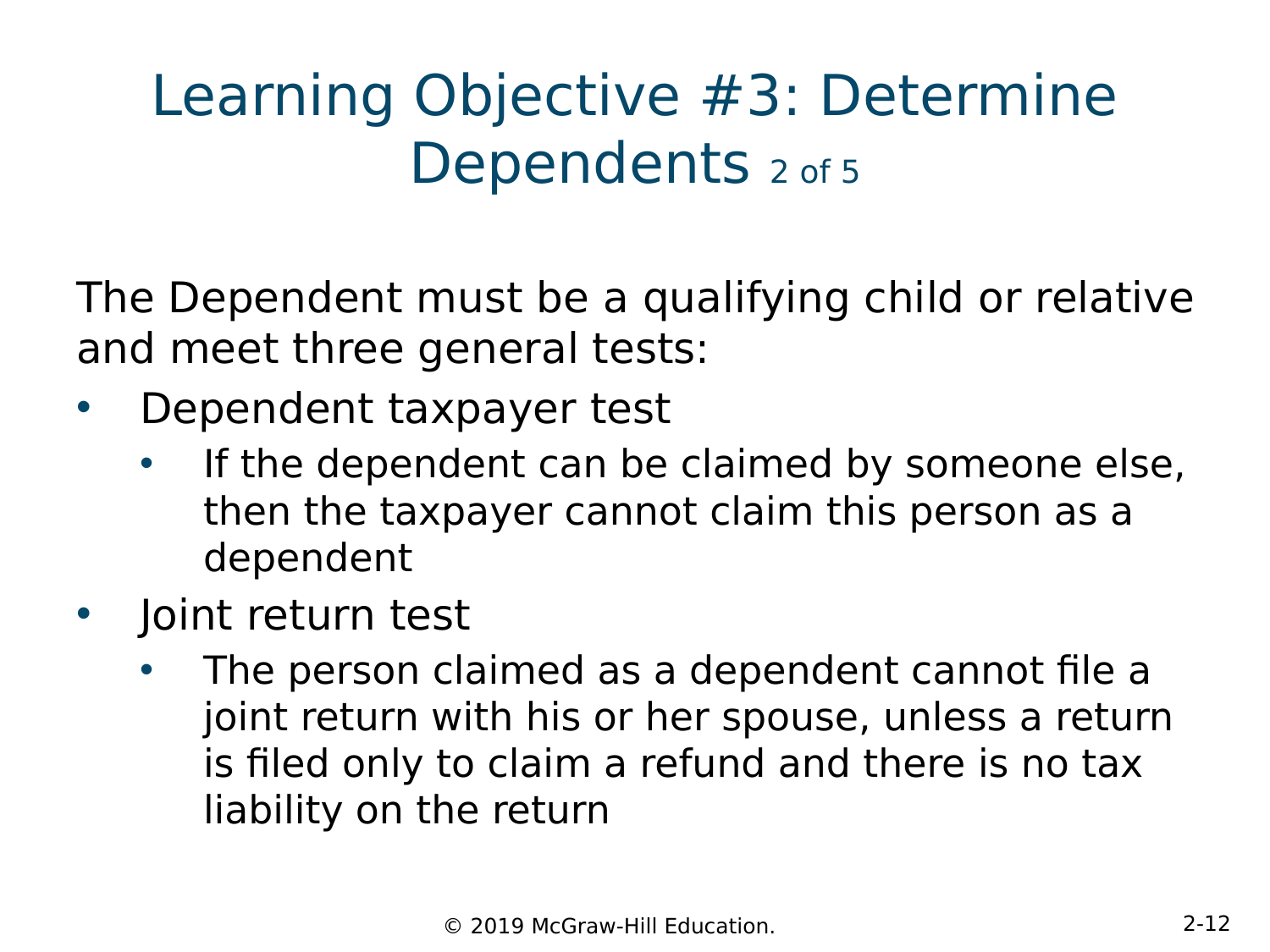

# Learning Objective #3: Determine Dependents 2 of 5
The Dependent must be a qualifying child or relative and meet three general tests:
Dependent taxpayer test
If the dependent can be claimed by someone else, then the taxpayer cannot claim this person as a dependent
Joint return test
The person claimed as a dependent cannot file a joint return with his or her spouse, unless a return is filed only to claim a refund and there is no tax liability on the return